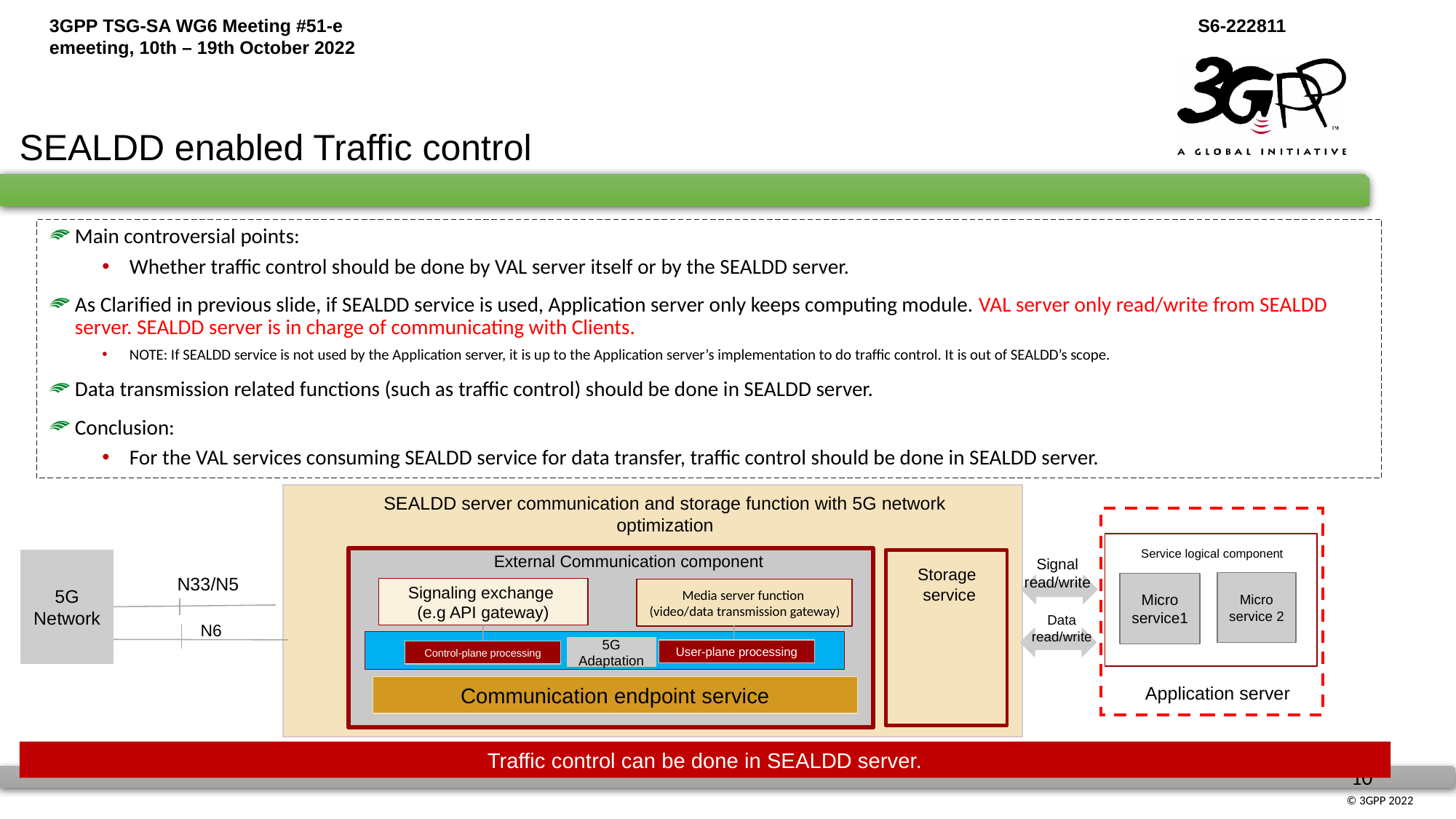

SEALDD enabled Traffic control
Main controversial points:
Whether traffic control should be done by VAL server itself or by the SEALDD server.
As Clarified in previous slide, if SEALDD service is used, Application server only keeps computing module. VAL server only read/write from SEALDD server. SEALDD server is in charge of communicating with Clients.
NOTE: If SEALDD service is not used by the Application server, it is up to the Application server’s implementation to do traffic control. It is out of SEALDD’s scope.
Data transmission related functions (such as traffic control) should be done in SEALDD server.
Conclusion:
For the VAL services consuming SEALDD service for data transfer, traffic control should be done in SEALDD server.

SEALDD server communication and storage function with 5G network optimization

Service logical component
External Communication component

5G Network

Signal read/write

Storage
service
N33/N5
Micro service 2
Micro service1

Signaling exchange
(e.g API gateway)
Media server function
(video/data transmission gateway)
Data read/write
N6

5G Adaptation
User-plane processing
Control-plane processing
Application server
Communication endpoint service
Traffic control can be done in SEALDD server.